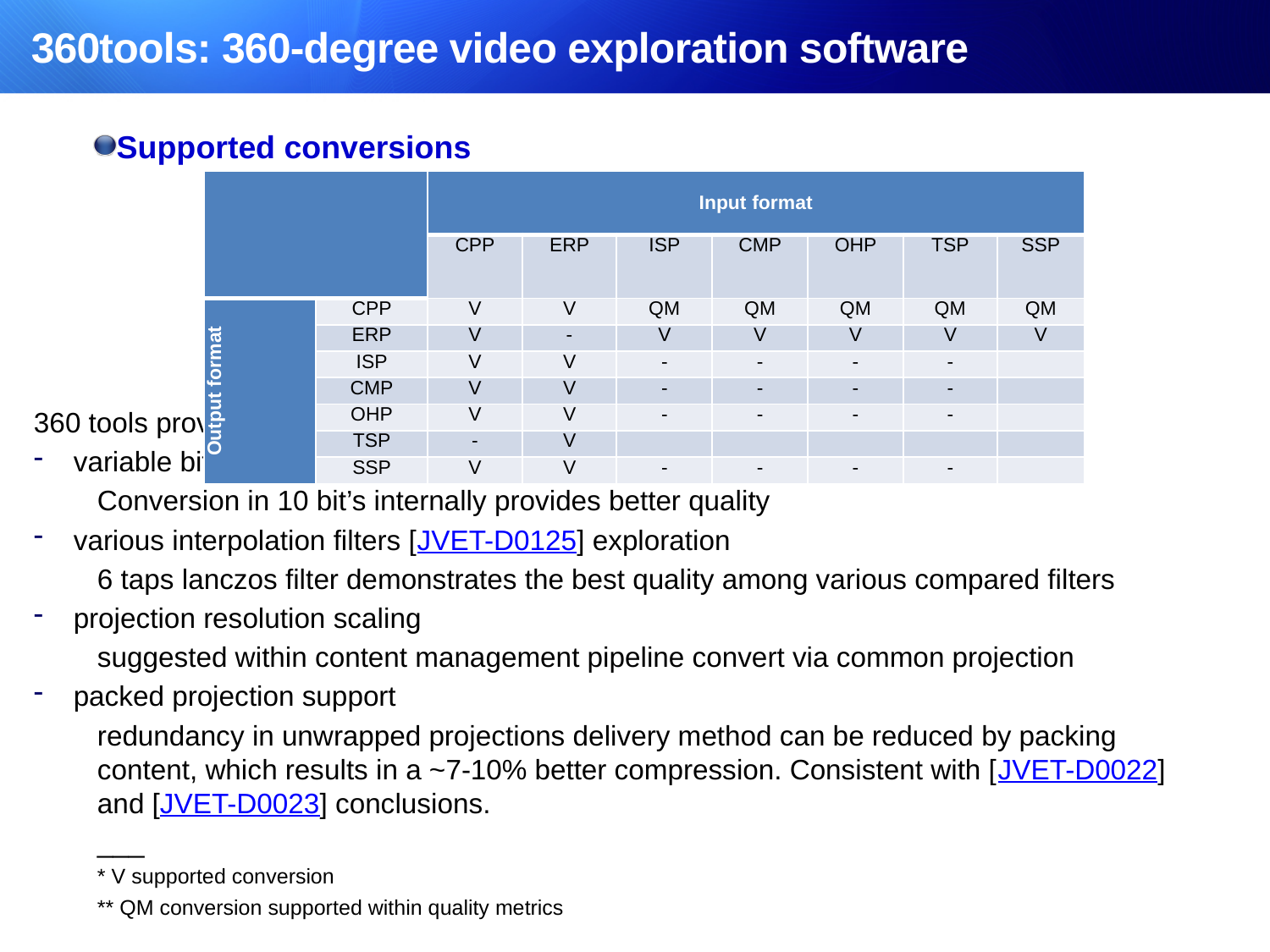

# 360tools: 360-degree video exploration software
Supported conversions

360 tools provides the following functionality:
variable bit-depth and different colorspaces
Conversion in 10 bit’s internally provides better quality
various interpolation filters [JVET-D0125] exploration
6 taps lanczos filter demonstrates the best quality among various compared filters
projection resolution scaling
suggested within content management pipeline convert via common projection
packed projection support
redundancy in unwrapped projections delivery method can be reduced by packing content, which results in a ~7-10% better compression. Consistent with [JVET-D0022] and [JVET-D0023] conclusions.
___
* V supported conversion
** QM conversion supported within quality metrics
|  |  | Input format |  |  |  |  |  |  |
| --- | --- | --- | --- | --- | --- | --- | --- | --- |
|  |  | CPP | ERP | ISP | CMP | OHP | TSP | SSP |
| Output format | CPP | V | V | QM | QM | QM | QM | QM |
|  | ERP | V | - | V | V | V | V | V |
|  | ISP | V | V | - | - | - | - |  |
|  | CMP | V | V | - | - | - | - |  |
|  | OHP | V | V | - | - | - | - |  |
|  | TSP | - | V |  |  |  |  |  |
|  | SSP | V | V | - | - | - | - |  |